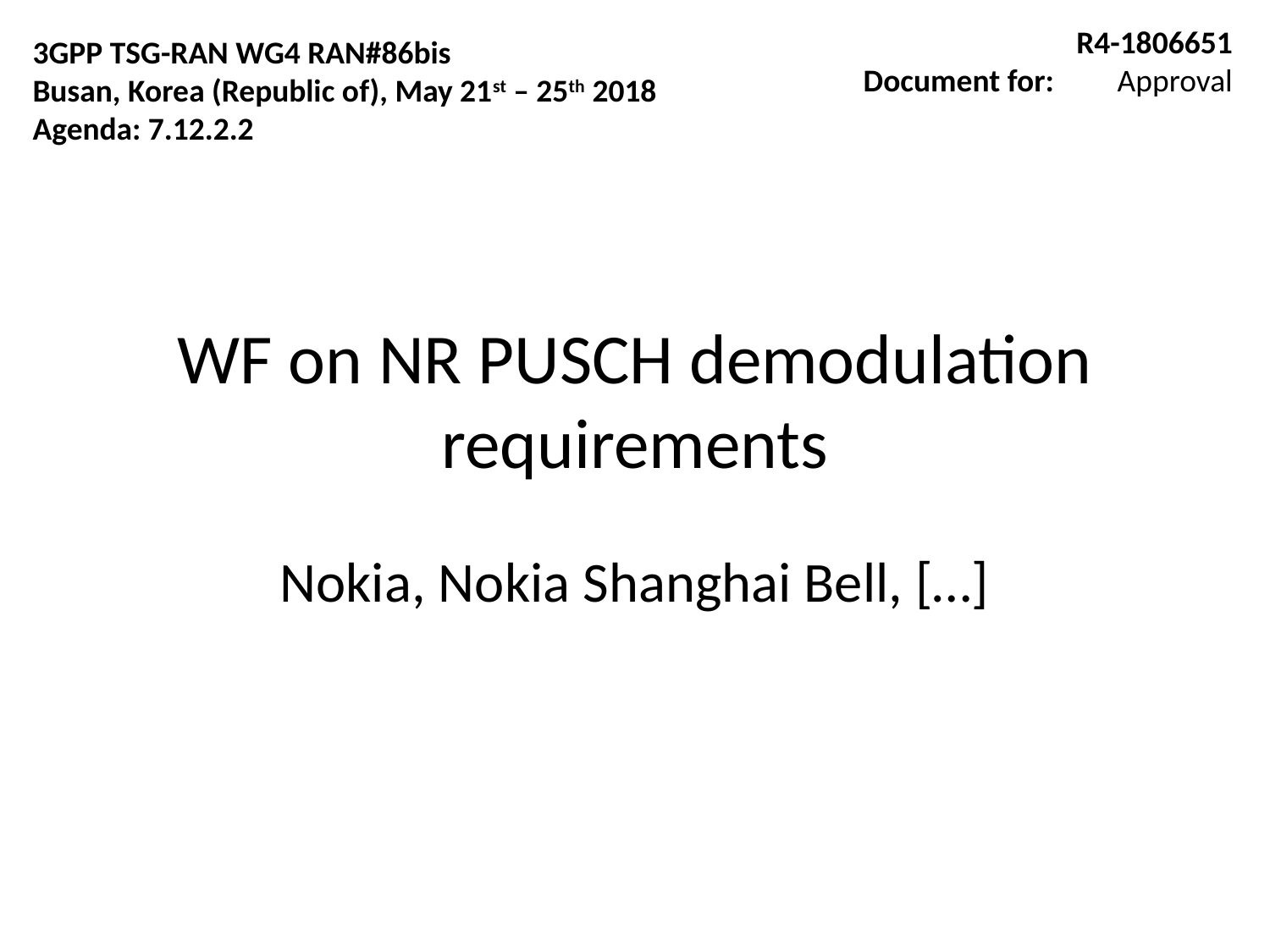

R4-1806651
Document for:	Approval
3GPP TSG-RAN WG4 RAN#86bis
Busan, Korea (Republic of), May 21st – 25th 2018
Agenda: 7.12.2.2
# WF on NR PUSCH demodulation requirements
Nokia, Nokia Shanghai Bell, […]